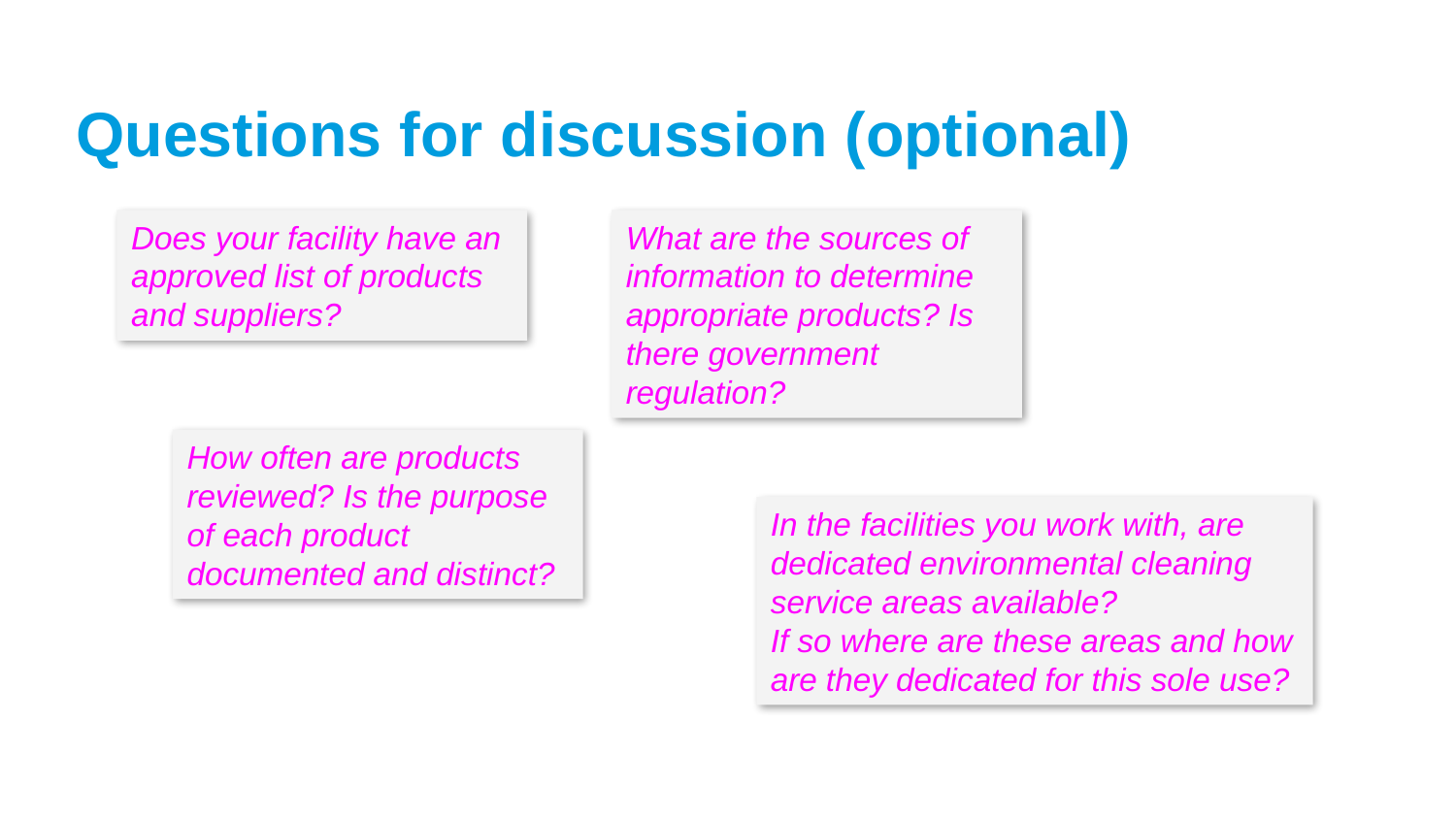

# Questions for discussion (optional)
Does your facility have an approved list of products and suppliers?
What are the sources of information to determine appropriate products? Is there government regulation?
How often are products reviewed? Is the purpose of each product documented and distinct?
In the facilities you work with, are dedicated environmental cleaning service areas available?
If so where are these areas and how are they dedicated for this sole use?